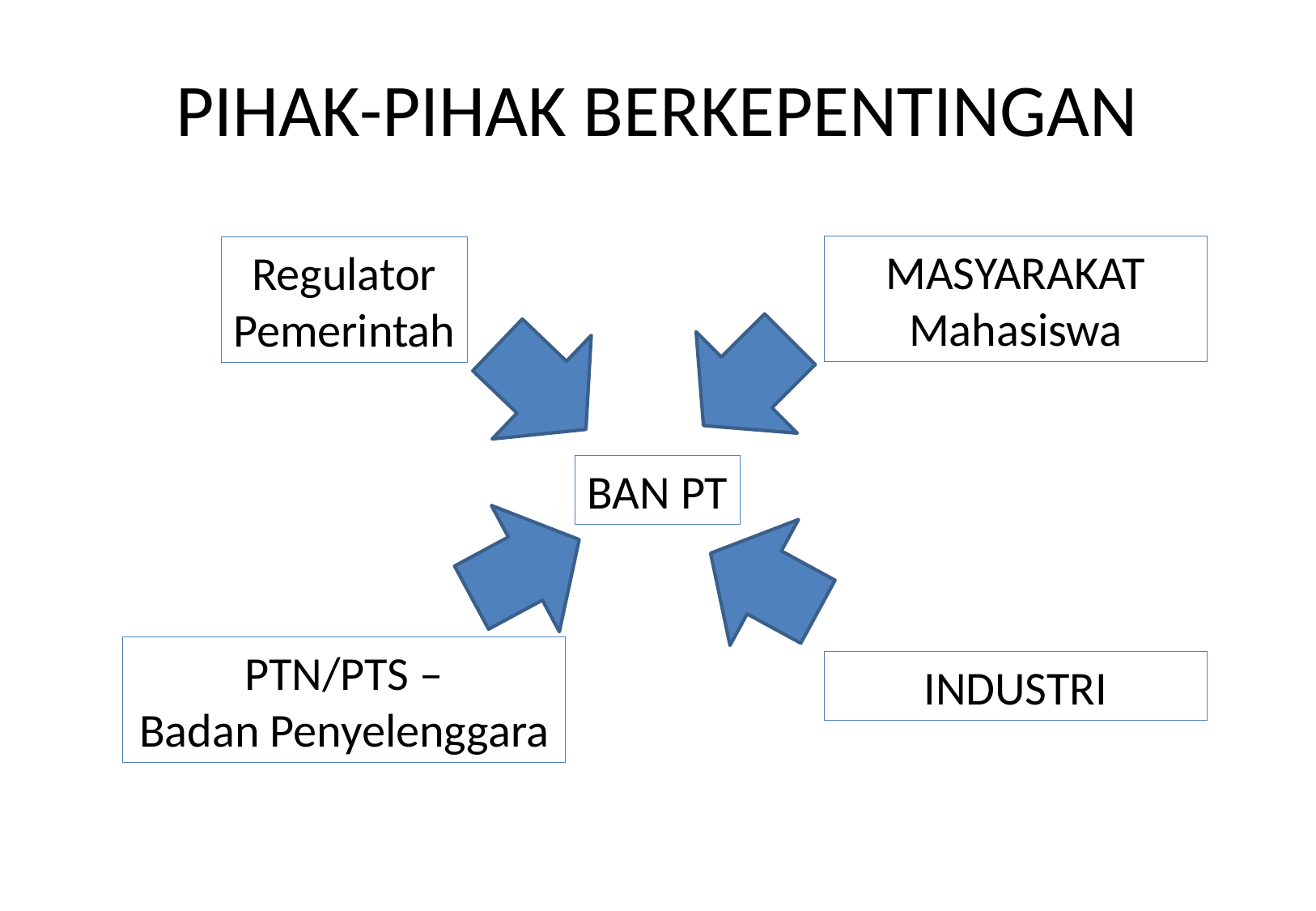

# PIHAK-PIHAK BERKEPENTINGAN
MASYARAKAT
Mahasiswa
Regulator
Pemerintah

BAN PT

PTN/PTS –
Badan Penyelenggara
INDUSTRI